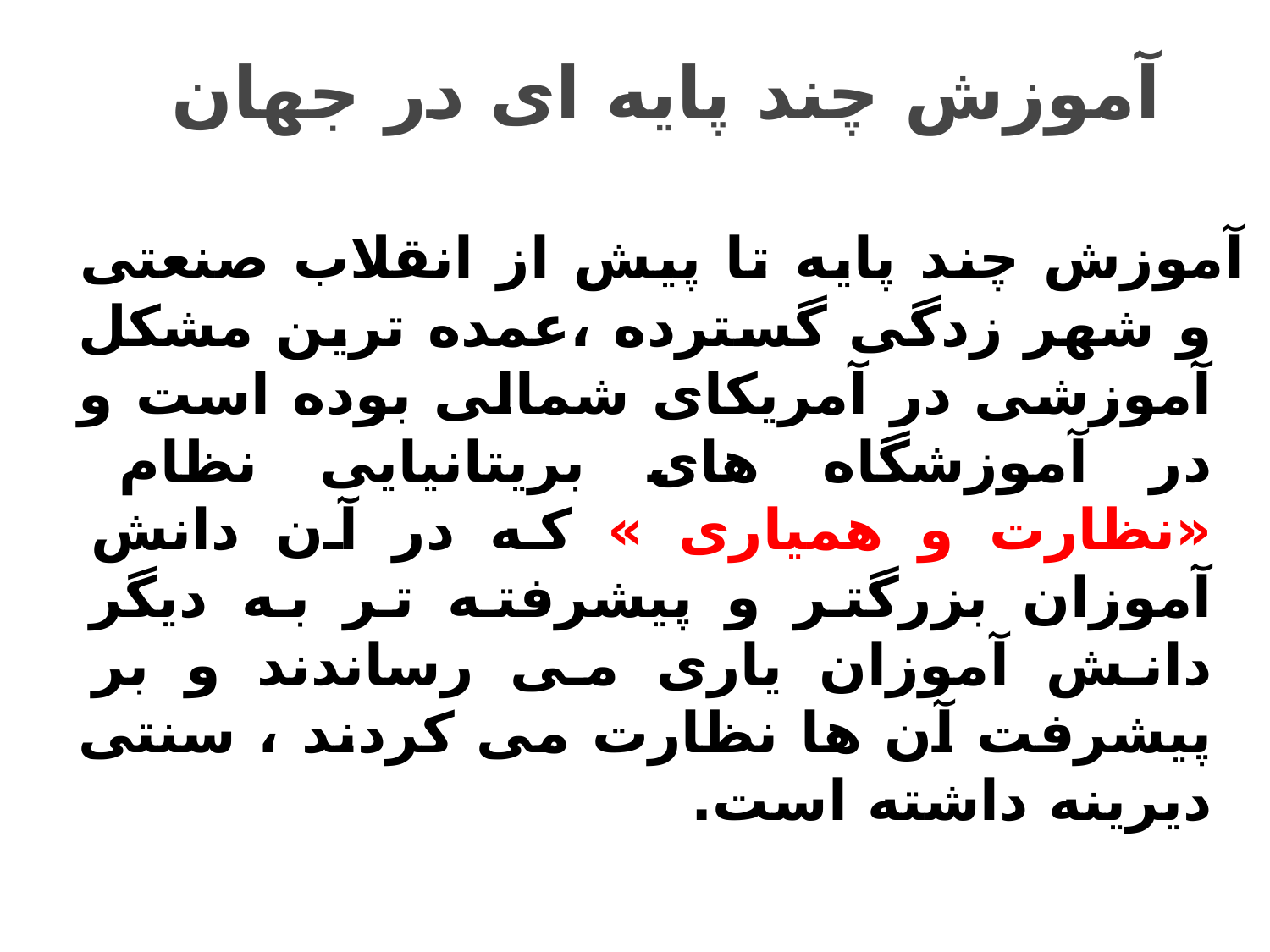

آموزش چند پایه ای در جهان
آموزش چند پایه تا پیش از انقلاب صنعتی و شهر زدگی گسترده ،عمده ترین مشکل آموزشی در آمریکای شمالی بوده است و در آموزشگاه های بریتانیایی نظام «نظارت و همیاری » که در آن دانش آموزان بزرگتر و پیشرفته تر به دیگر دانش آموزان یاری می رساندند و بر پیشرفت آن ها نظارت می کردند ، سنتی دیرینه داشته است.